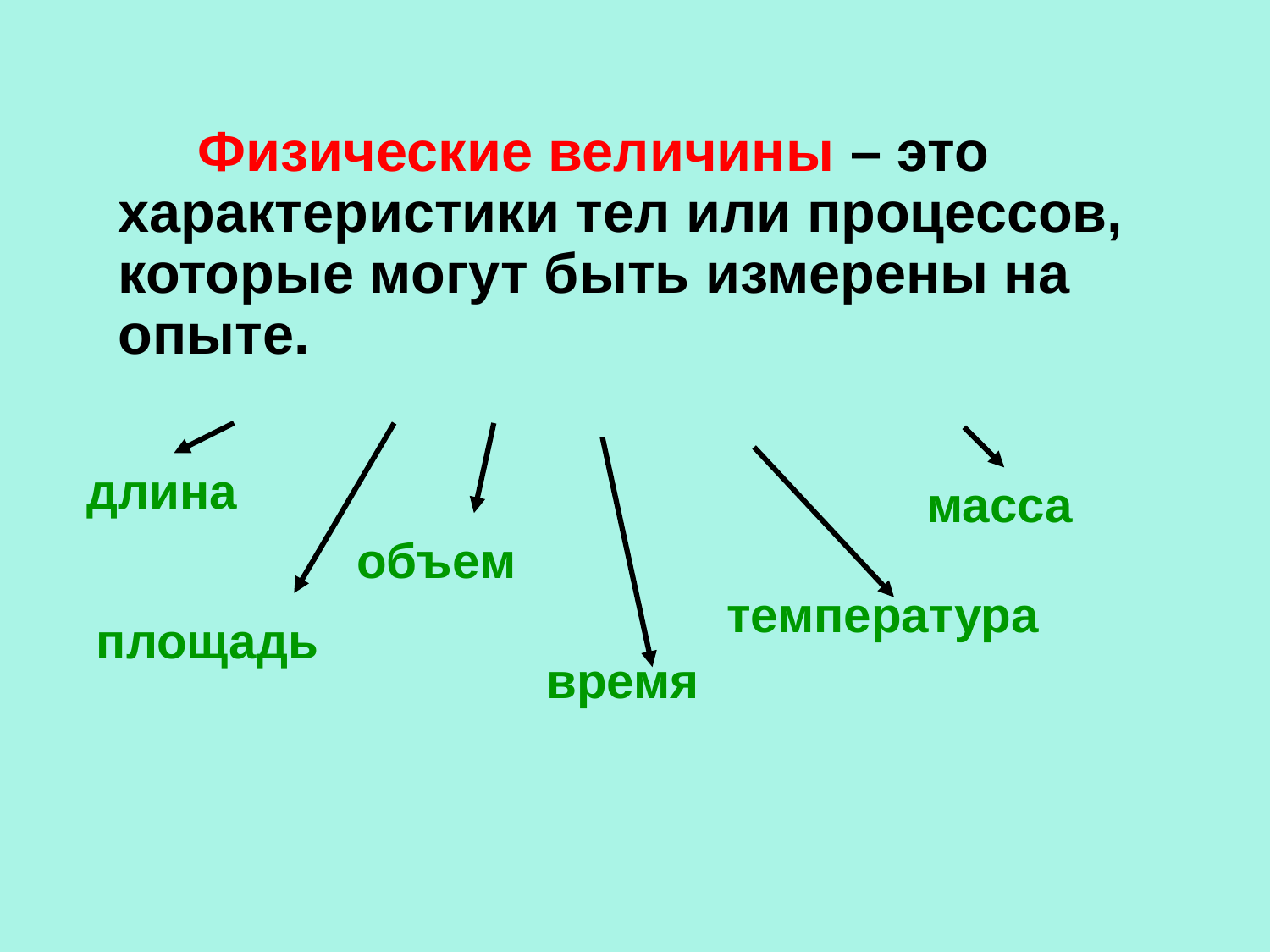

Физические величины – это характеристики тел или процессов, которые могут быть измерены на опыте.

длина
масса
объем
температура
площадь
время